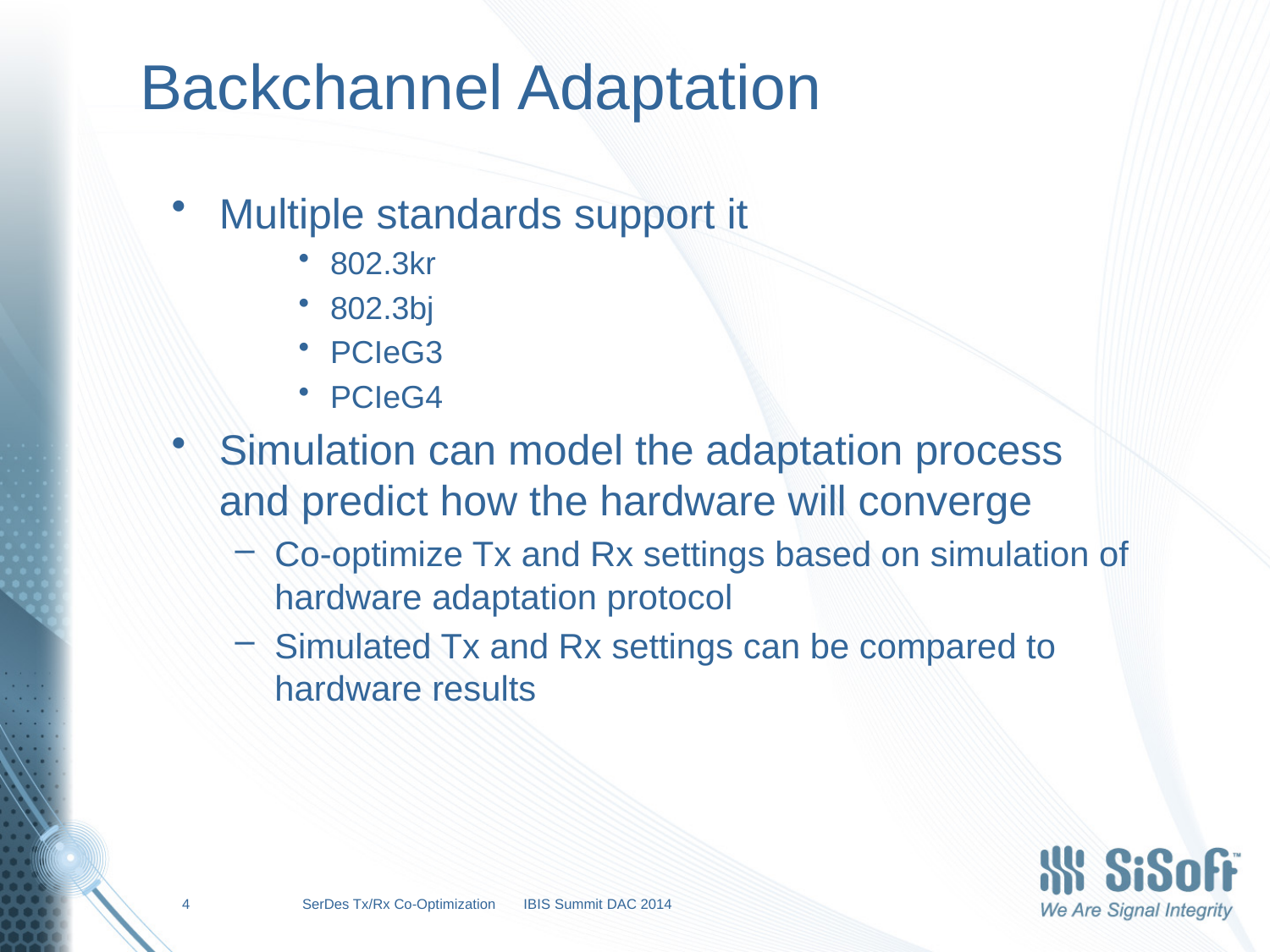

# Backchannel Adaptation
Multiple standards support it
802.3kr
802.3bj
PCIeG3
PCIeG4
Simulation can model the adaptation process and predict how the hardware will converge
Co-optimize Tx and Rx settings based on simulation of hardware adaptation protocol
Simulated Tx and Rx settings can be compared to hardware results
4                            SerDes Tx/Rx Co-Optimization       IBIS Summit DAC 2014